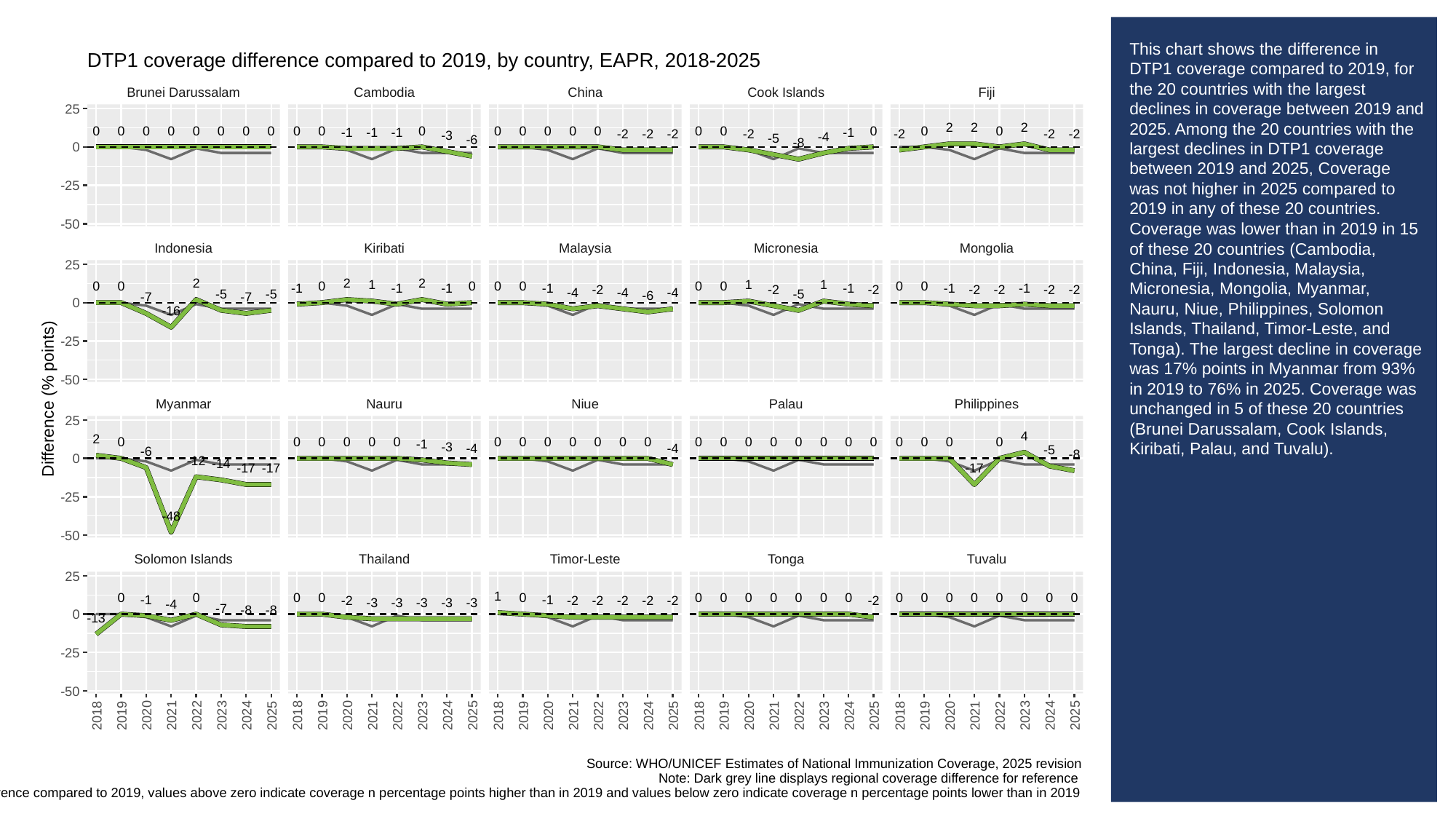

# This chart shows the difference in DTP1 coverage compared to 2019, for the 20 countries with the largest declines in coverage between 2019 and 2025. Among the 20 countries with the largest declines in DTP1 coverage between 2019 and 2025, Coverage was not higher in 2025 compared to 2019 in any of these 20 countries. Coverage was lower than in 2019 in 15 of these 20 countries (Cambodia, China, Fiji, Indonesia, Malaysia, Micronesia, Mongolia, Myanmar, Nauru, Niue, Philippines, Solomon Islands, Thailand, Timor-Leste, and Tonga). The largest decline in coverage was 17% points in Myanmar from 93% in 2019 to 76% in 2025. Coverage was unchanged in 5 of these 20 countries (Brunei Darussalam, Cook Islands, Kiribati, Palau, and Tuvalu).

DTP1 coverage difference compared to 2019, by country, EAPR, 2018-2025
Brunei Darussalam
Cambodia
China
Cook Islands
Fiji
25

2
2
2
0
0
0
0
0
0
0
0
0
0
0
0
0
0
0
0
0
0
0
0
0
-1
-1
-1
-1

-2
-2
-2
-2
-2
-2
-2
-3
-4
-5
-6
-8
0

-25

-50

Indonesia
Kiribati
Malaysia
Micronesia
Mongolia
25

2
2
2
1
1
1
0
0
0
0
0
0
0
0
0
0
-1
-1
-1
-1
-1
-1
-1

-2
-2
-2
-2
-2
-2
-2
-4
-4
-4
-5
-5
-5
-6
-7
-7
0

-16

-25

-50

Difference (% points)
Myanmar
Nauru
Niue
Palau
Philippines
25

4
2
0
0
0
0
0
0
0
0
0
0
0
0
0
0
0
0
0
0
0
0
0
0
0
0
0
-1

-3
-4
-4
-5
-6
-8

0

-12

-14
-17
-17
-17

-25

-48

-50

Solomon Islands
Thailand
Timor-Leste
Tonga
Tuvalu
25

1
0
0
0
0
0
0
0
0
0
0
0
0
0
0
0
0
0
0
0
0
-1
-1

-2
-2
-2
-2
-2
-2
-2
-3
-3
-3
-3
-3
-4
-7
-8
-8
0

-13

-25

-50

2018
2019
2020
2021
2022
2023
2024
2025
2018
2019
2020
2021
2022
2023
2024
2025
2018
2019
2020
2021
2022
2023
2024
2025
2018
2019
2020
2021
2022
2023
2024
2025
2018
2019
2020
2021
2022
2023
2024
2025
Source: WHO/UNICEF Estimates of National Immunization Coverage, 2025 revision
Note: Dark grey line displays regional coverage difference for reference
When looking at coverage difference compared to 2019, values above zero indicate coverage n percentage points higher than in 2019 and values below zero indicate coverage n percentage points lower than in 2019